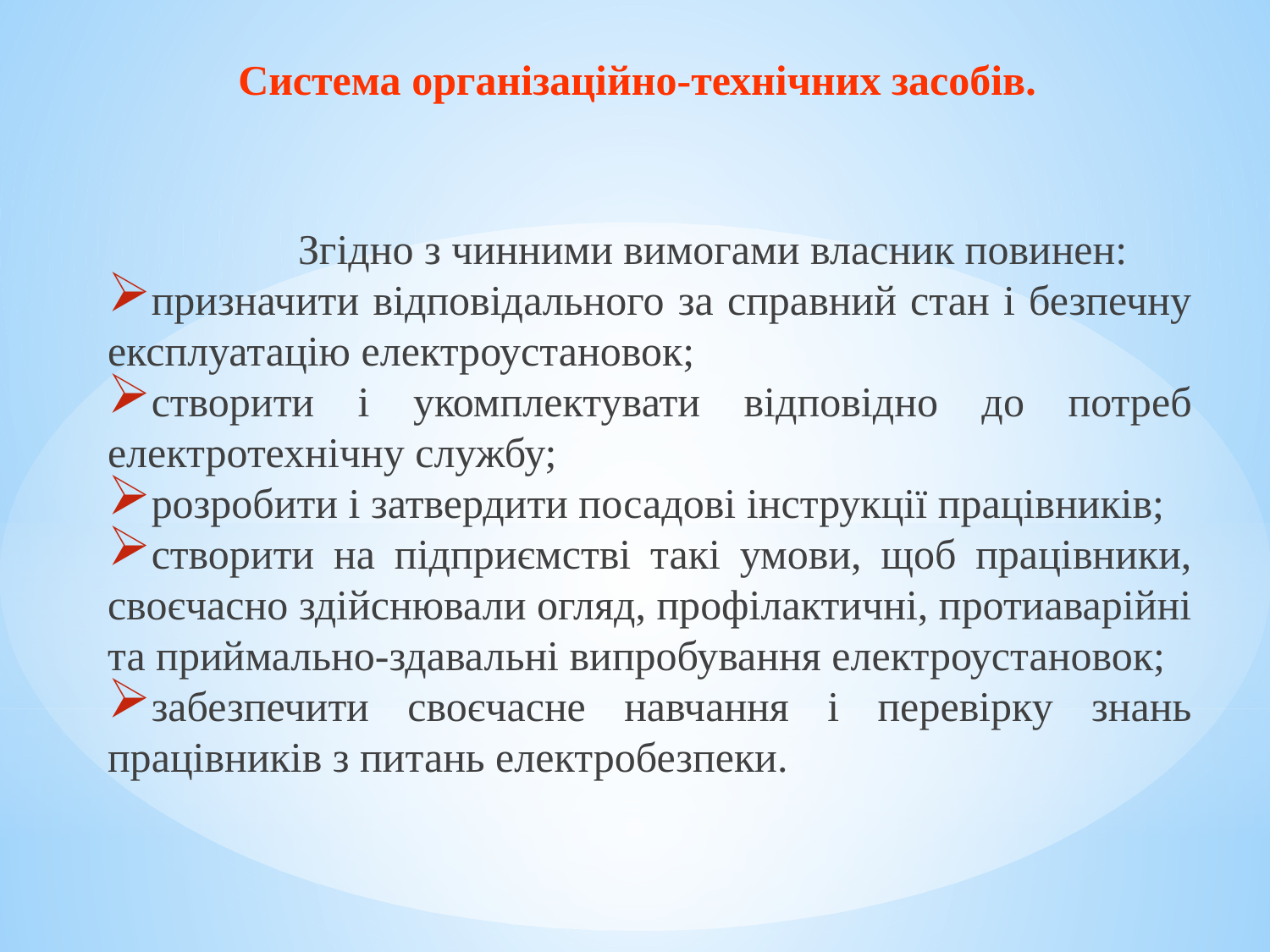

# Система організаційно-технічних засобів.
                  Згідно з чинними вимогами власник повинен:
призначити відповідального за справний стан і безпечну експлуатацію електроустановок;
створити і укомплектувати відповідно до потреб електротехнічну службу;
розробити і затвердити посадові інструкції працівників;
створити на підприємстві такі умови, щоб працівники, своєчасно здійснювали огляд, профілактичні, протиаварійні та приймально-здавальні випробування електроустановок;
забезпечити своєчасне навчання і перевірку знань працівників з питань електробезпеки.